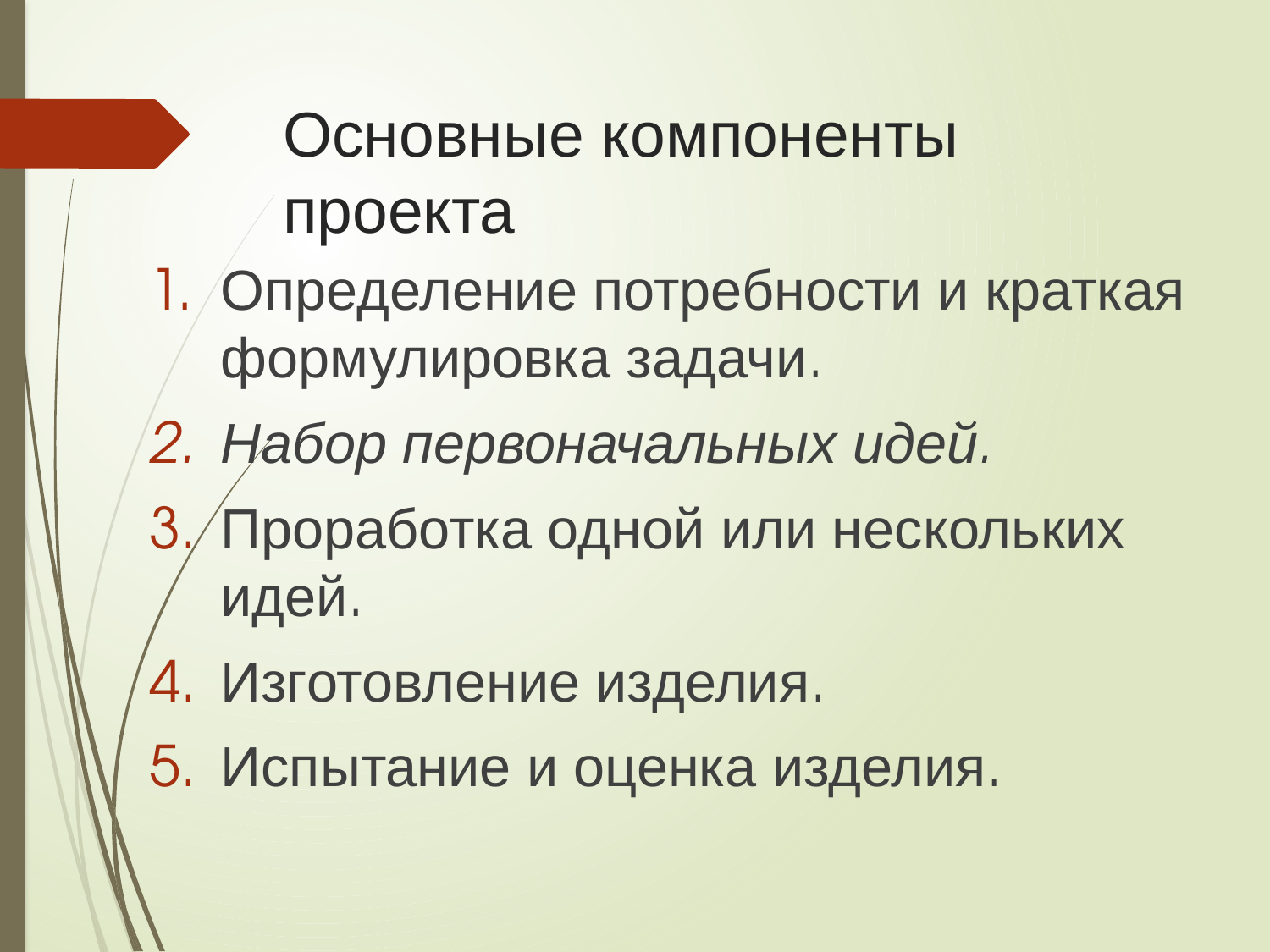

# Основные компоненты проекта
Определение потребности и краткая формулировка задачи.
Набор первоначальных идей.
Проработка одной или нескольких идей.
Изготовление изделия.
Испытание и оценка изделия.